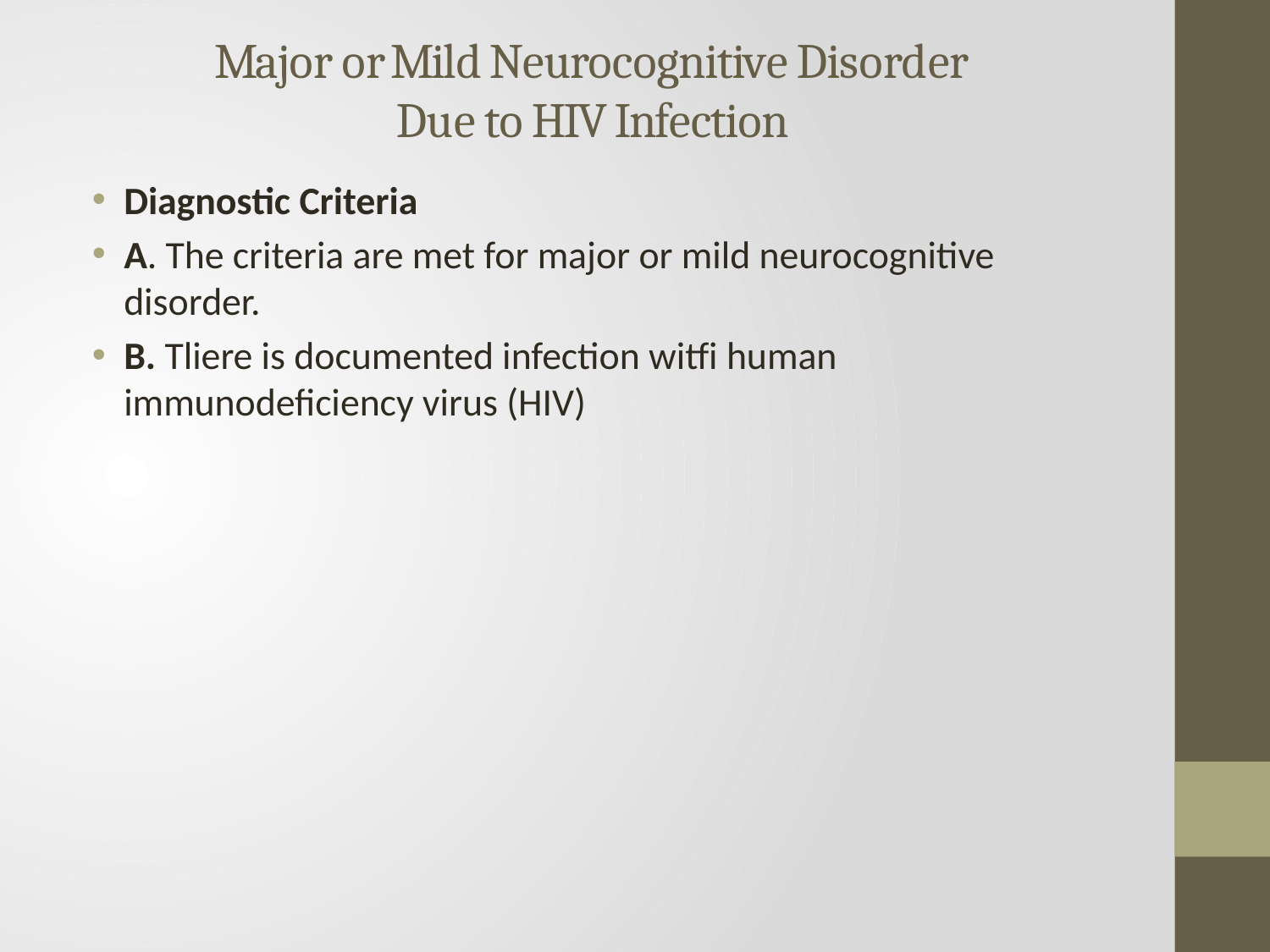

# Major or Mild Neurocognitive Disorder Due to HIV Infection
Diagnostic Criteria
A. The criteria are met for major or mild neurocognitive disorder.
B. Tliere is documented infection witfi human immunodeficiency virus (HIV)